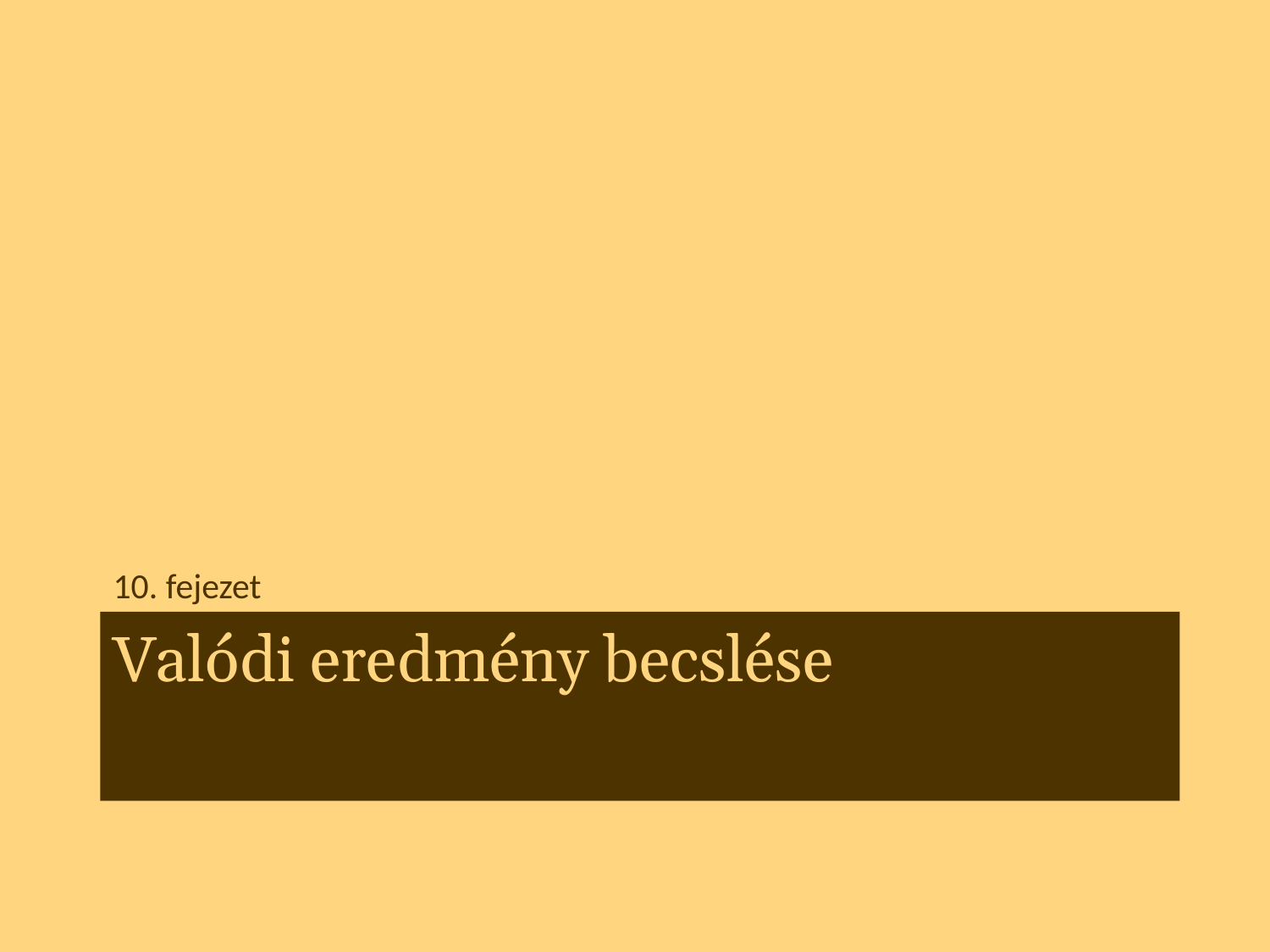

10. fejezet
# Valódi eredmény becslése
111